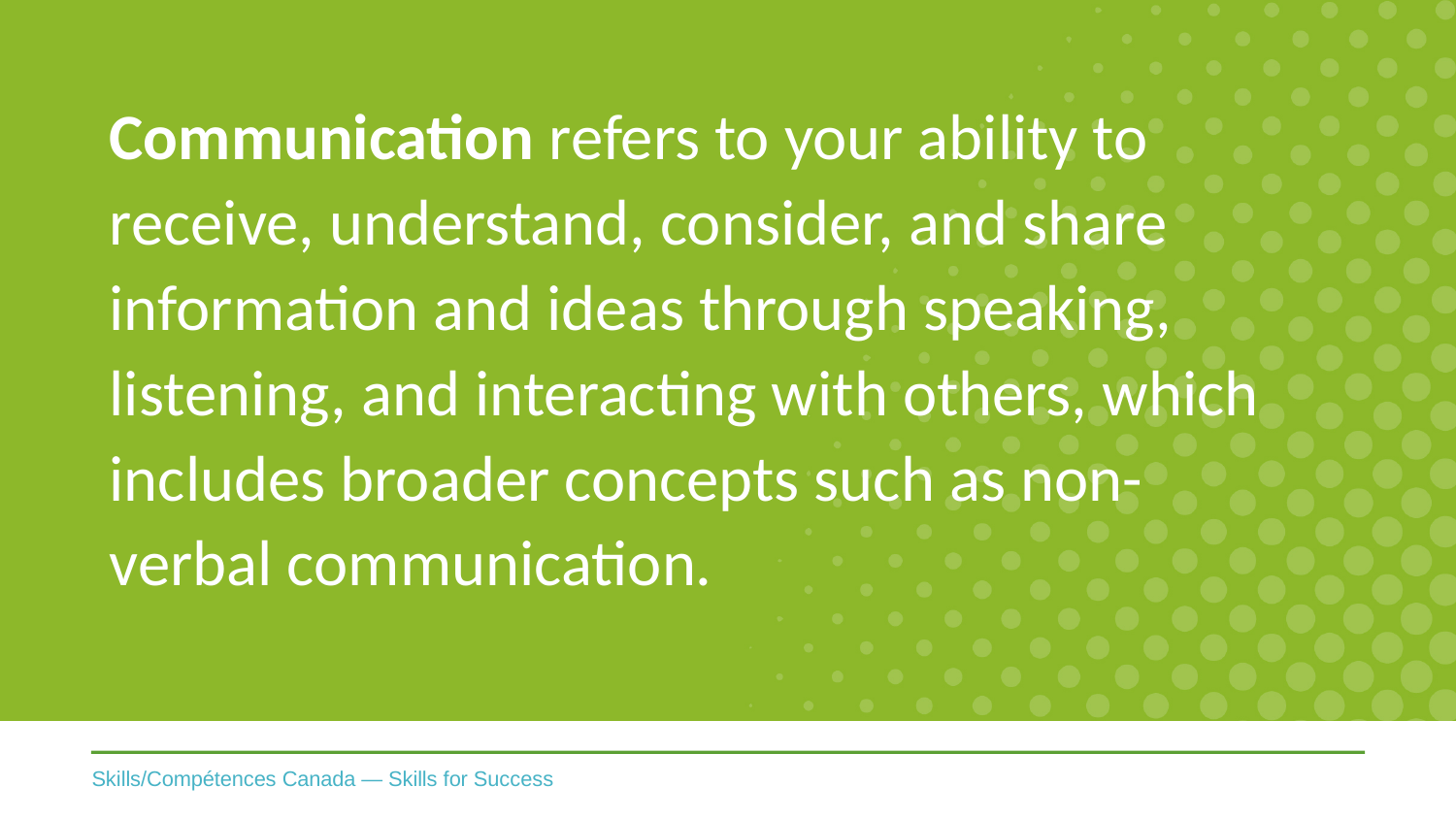

Communication refers to your ability to receive, understand, consider, and share information and ideas through speaking, listening, and interacting with others, which includes broader concepts such as non-verbal communication.